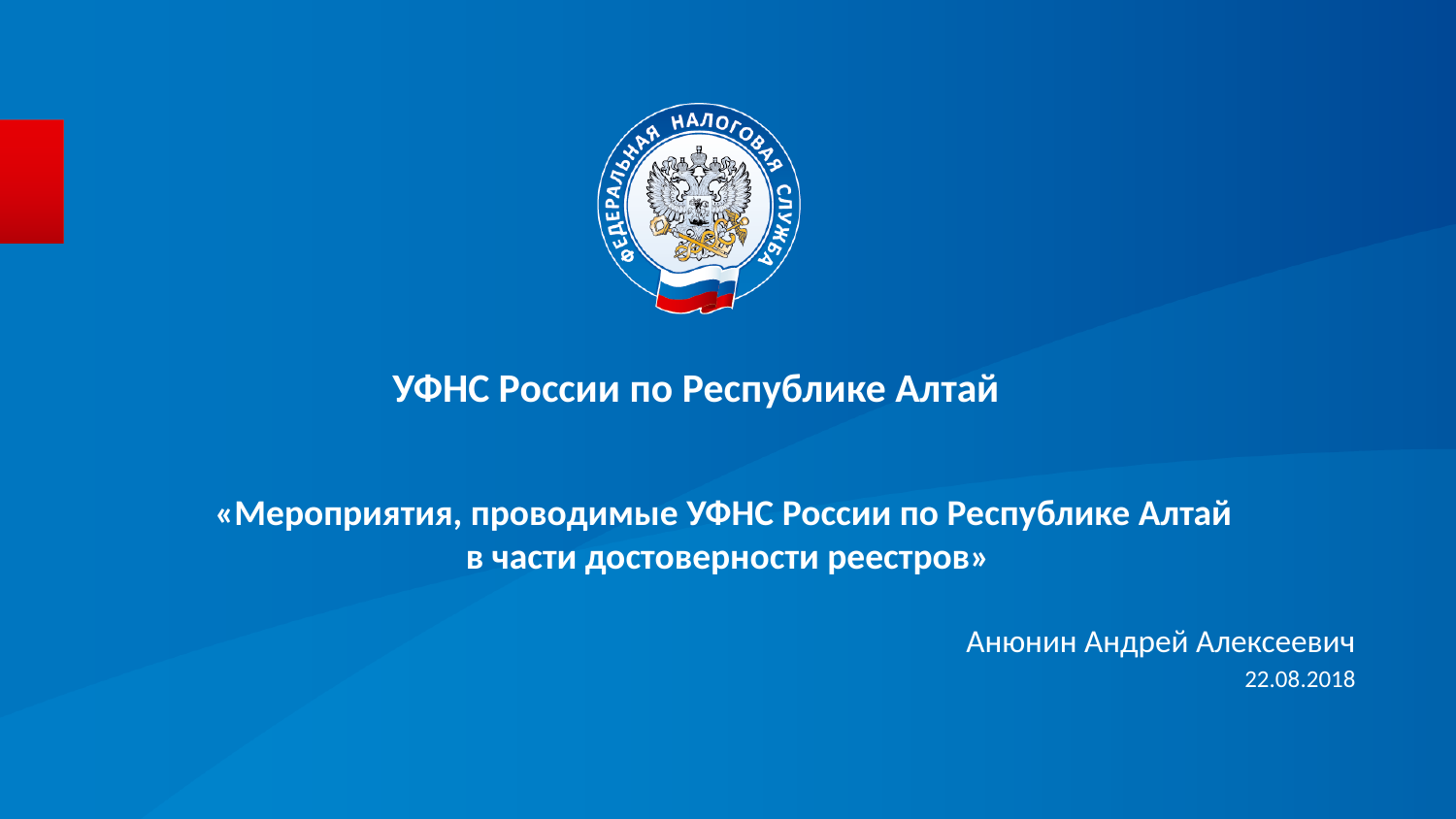

УФНС России по Республике Алтай
# «Мероприятия, проводимые УФНС России по Республике Алтай в части достоверности реестров»
Анюнин Андрей Алексеевич
22.08.2018